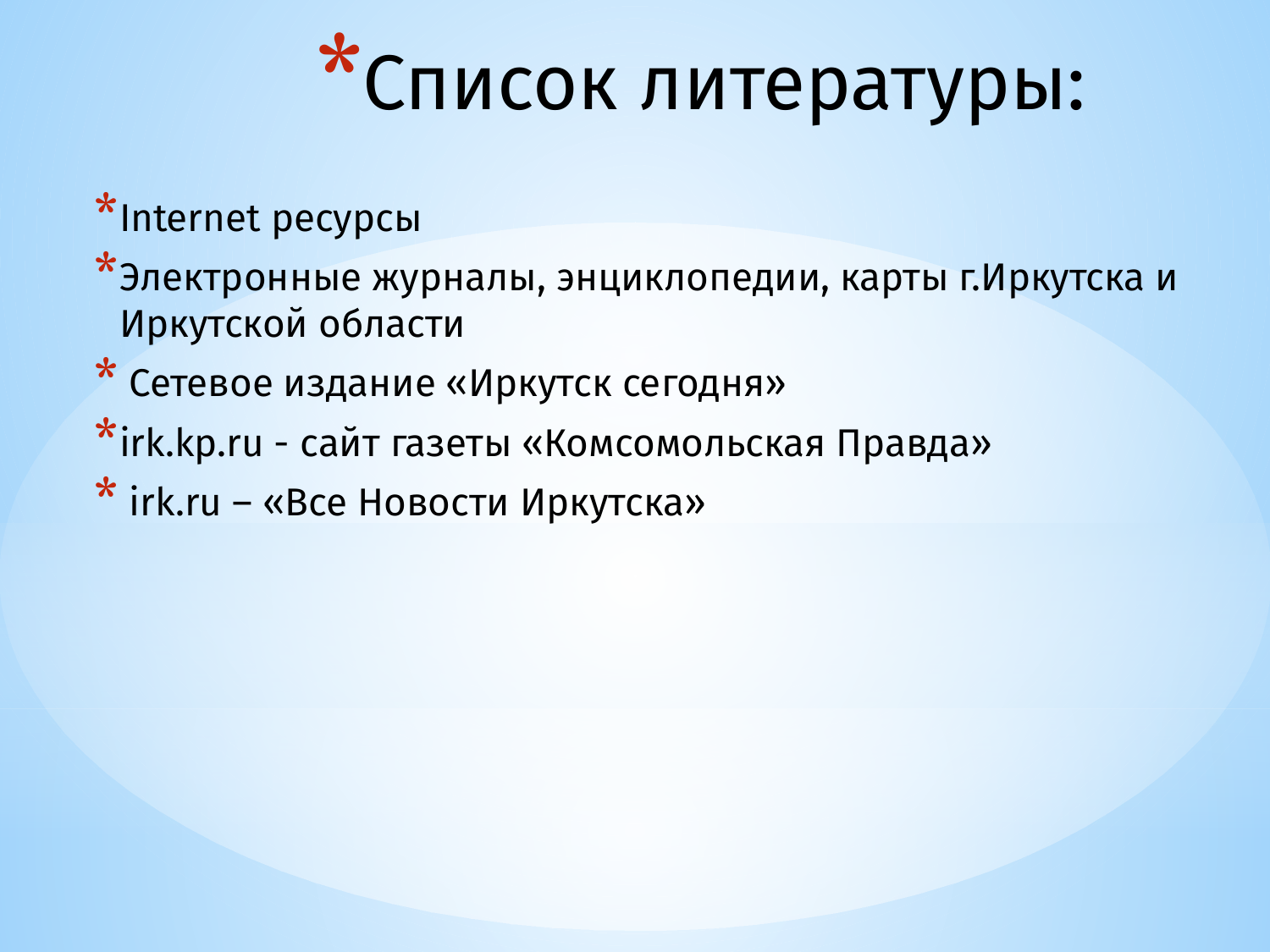

# Список литературы:
Internet ресурсы
Электронные журналы, энциклопедии, карты г.Иркутска и Иркутской области
 Сетевое издание «Иркутск сегодня»
irk.kp.ru - сайт газеты «Комсомольская Правда»
 irk.ru – «Все Новости Иркутска»